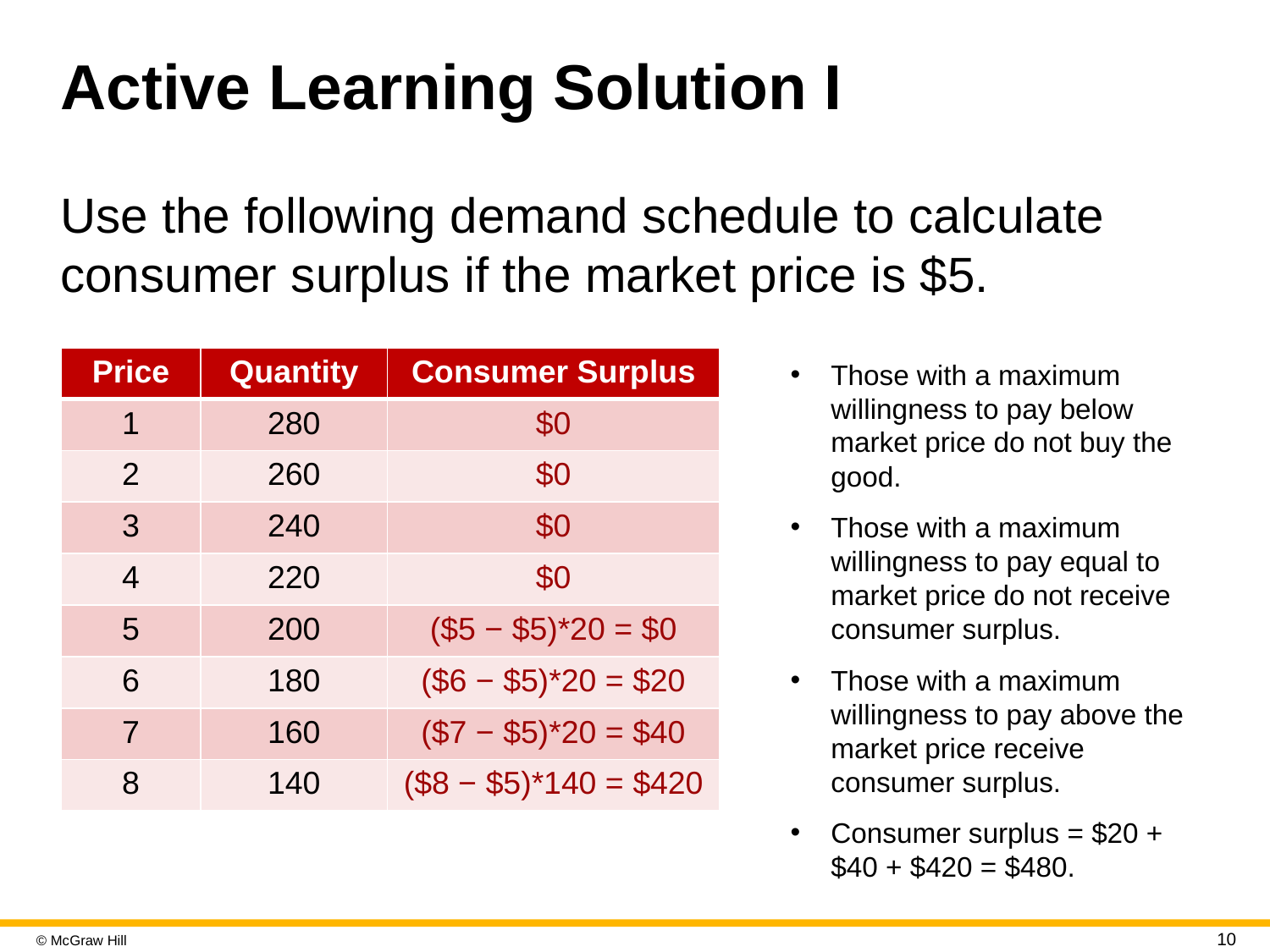

# Active Learning Solution I
Use the following demand schedule to calculate consumer surplus if the market price is $5.
| Price | Quantity | Consumer Surplus |
| --- | --- | --- |
| 1 | 280 | $0 |
| 2 | 260 | $0 |
| 3 | 240 | $0 |
| 4 | 220 | $0 |
| 5 | 200 | ($5 − $5)\*20 = $0 |
| 6 | 180 | ($6 − $5)\*20 = $20 |
| 7 | 160 | ($7 − $5)\*20 = $40 |
| 8 | 140 | ($8 − $5)\*140 = $420 |
Those with a maximum willingness to pay below market price do not buy the good.
Those with a maximum willingness to pay equal to market price do not receive consumer surplus.
Those with a maximum willingness to pay above the market price receive consumer surplus.
Consumer surplus = $20 + $40 + $420 = $480.